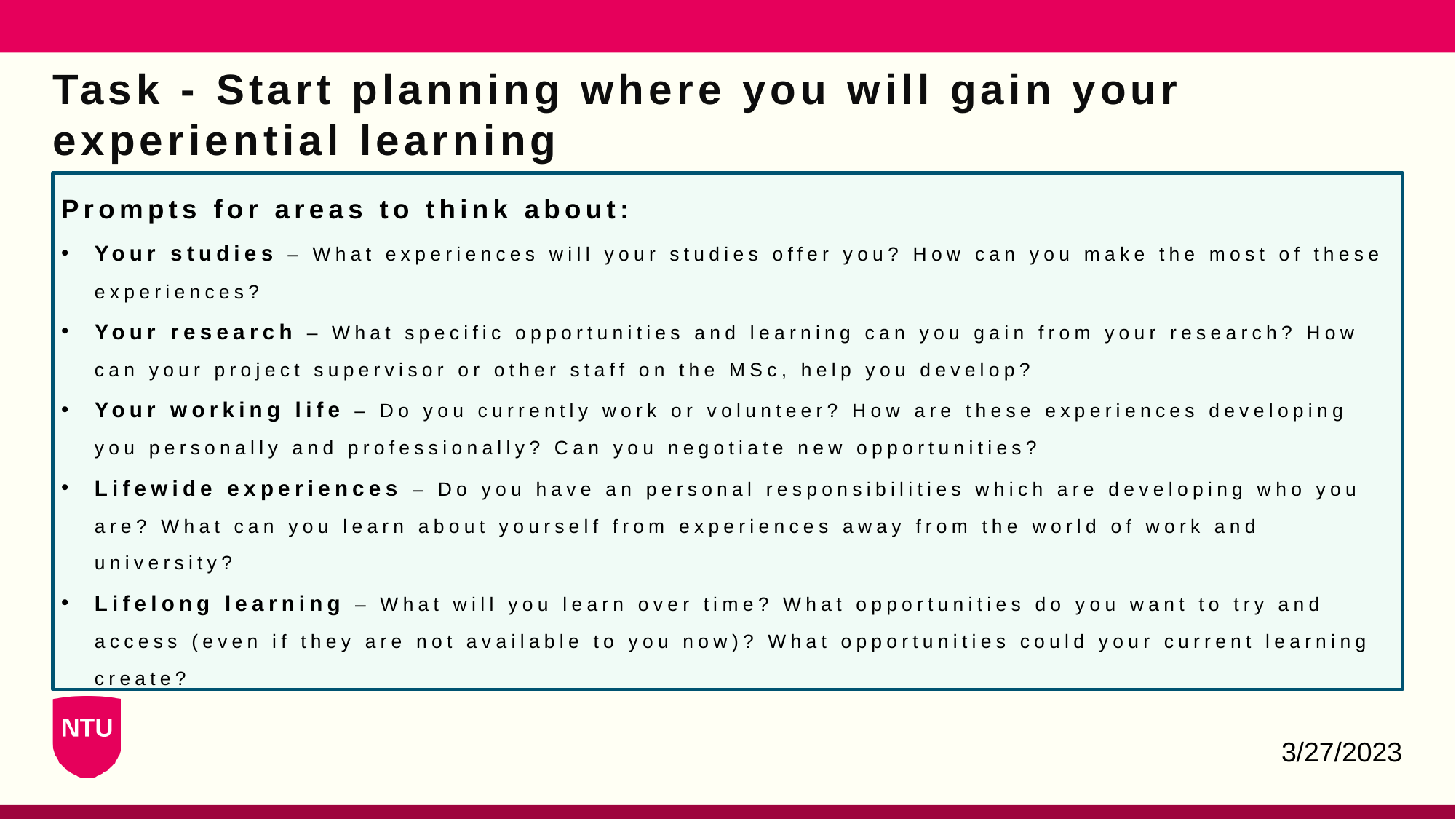

# Task - Start planning where you will gain your experiential learning
Prompts for areas to think about:
Your studies – What experiences will your studies offer you? How can you make the most of these experiences?
Your research – What specific opportunities and learning can you gain from your research? How can your project supervisor or other staff on the MSc, help you develop?
Your working life – Do you currently work or volunteer? How are these experiences developing you personally and professionally? Can you negotiate new opportunities?
Lifewide experiences – Do you have an personal responsibilities which are developing who you are? What can you learn about yourself from experiences away from the world of work and university?
Lifelong learning – What will you learn over time? What opportunities do you want to try and access (even if they are not available to you now)? What opportunities could your current learning create?
3/27/2023